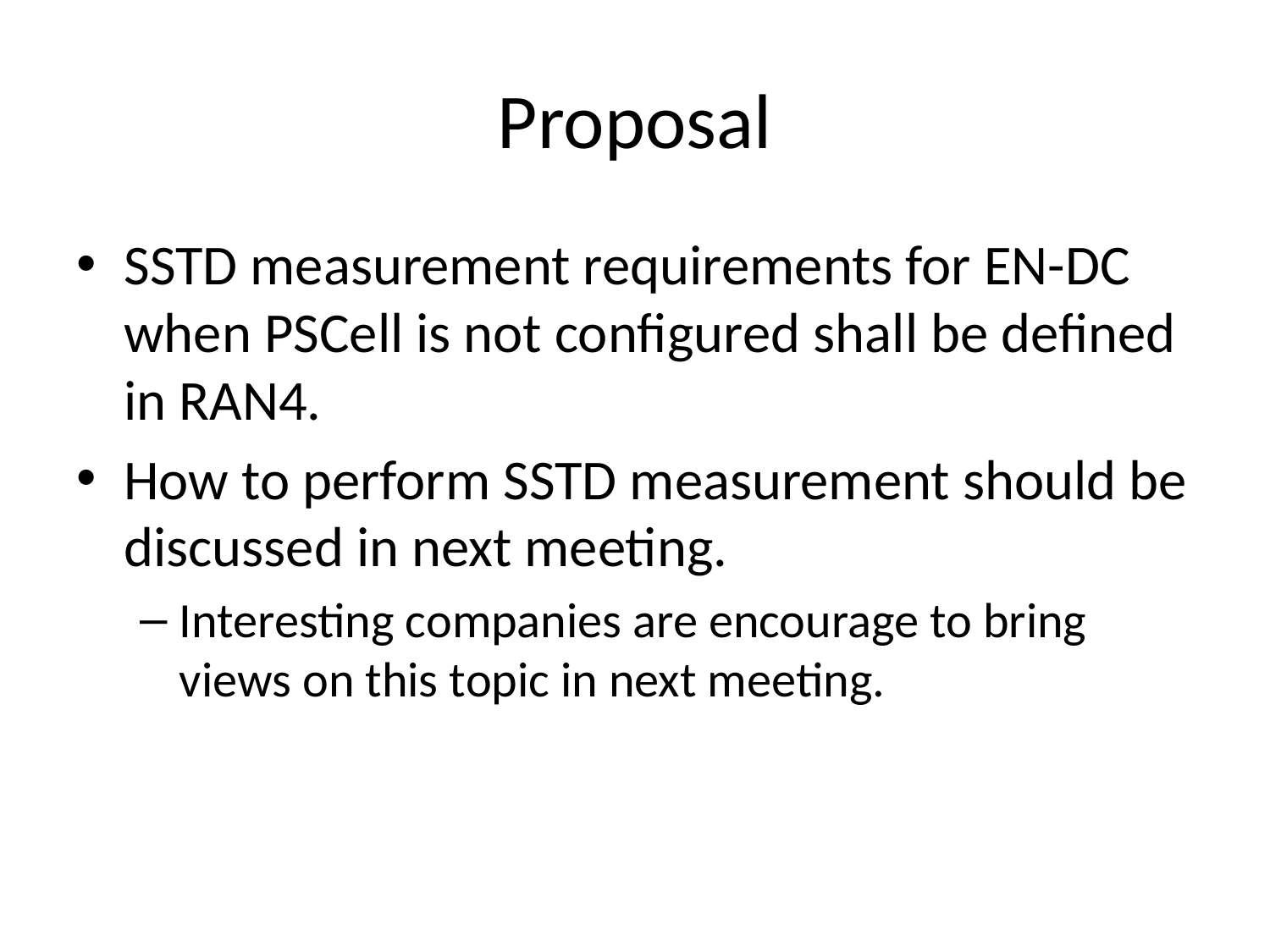

# Proposal
SSTD measurement requirements for EN-DC when PSCell is not configured shall be defined in RAN4.
How to perform SSTD measurement should be discussed in next meeting.
Interesting companies are encourage to bring views on this topic in next meeting.